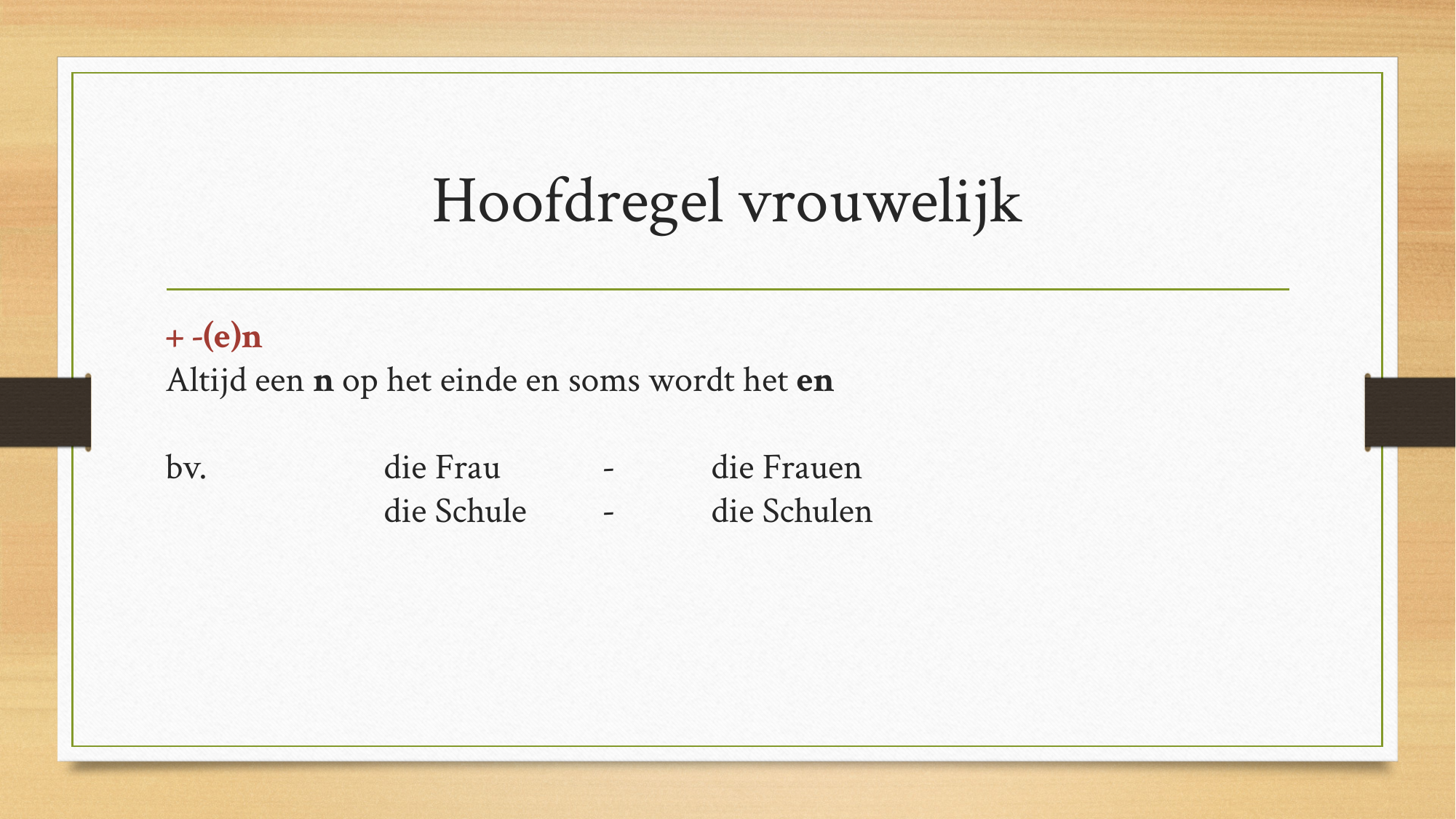

# Hoofdregel vrouwelijk
+ -(e)n
Altijd een n op het einde en soms wordt het en
bv. 		die Frau 	-	die Frauen
		die Schule	-	die Schulen